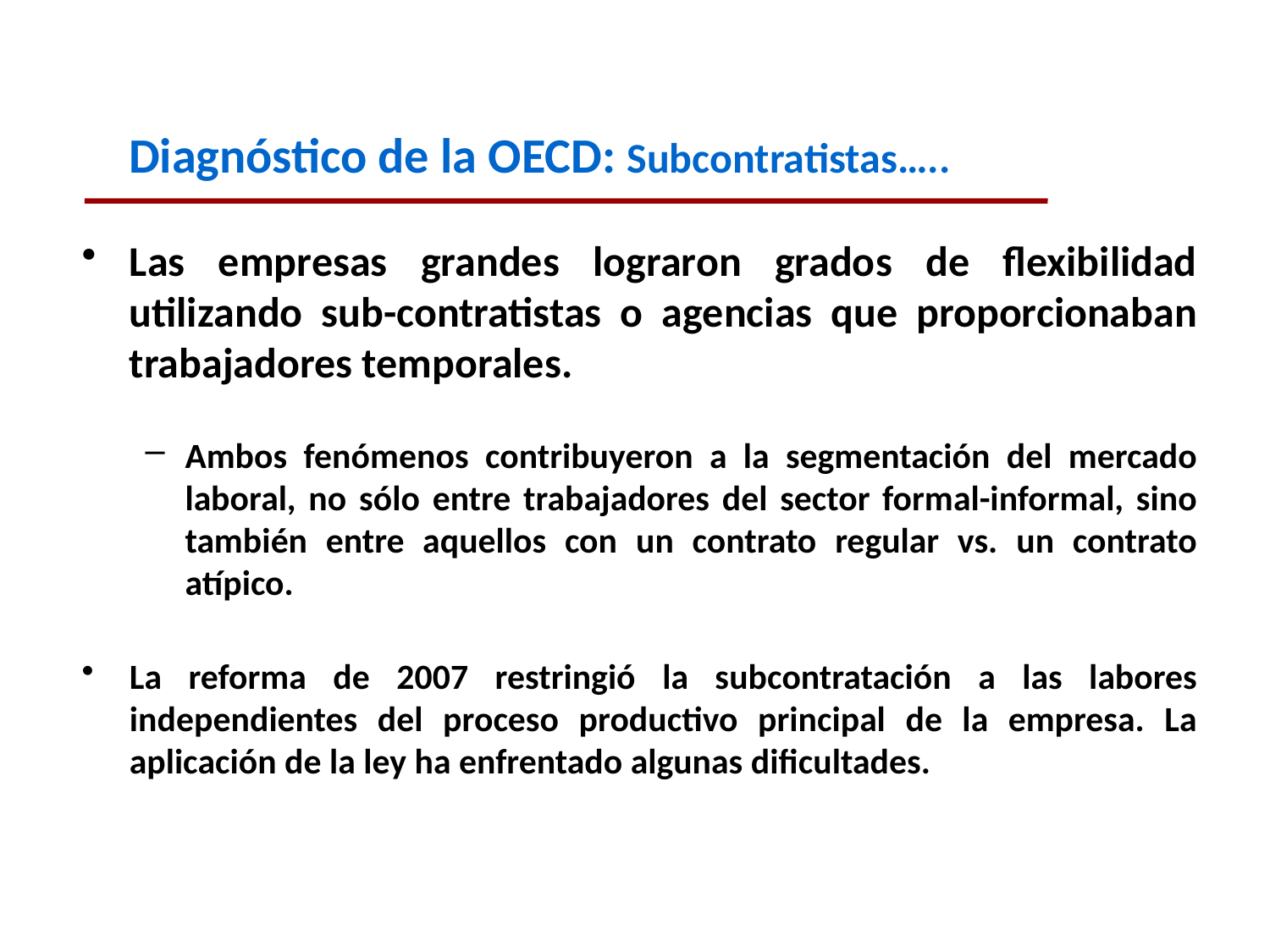

Diagnóstico de la OECD: Subcontratistas…..

Las empresas grandes lograron grados de flexibilidad utilizando sub-contratistas o agencias que proporcionaban trabajadores temporales.

Ambos fenómenos contribuyeron a la segmentación del mercado laboral, no sólo entre trabajadores del sector formal-informal, sino también entre aquellos con un contrato regular vs. un contrato atípico.

La reforma de 2007 restringió la subcontratación a las labores independientes del proceso productivo principal de la empresa. La aplicación de la ley ha enfrentado algunas dificultades.